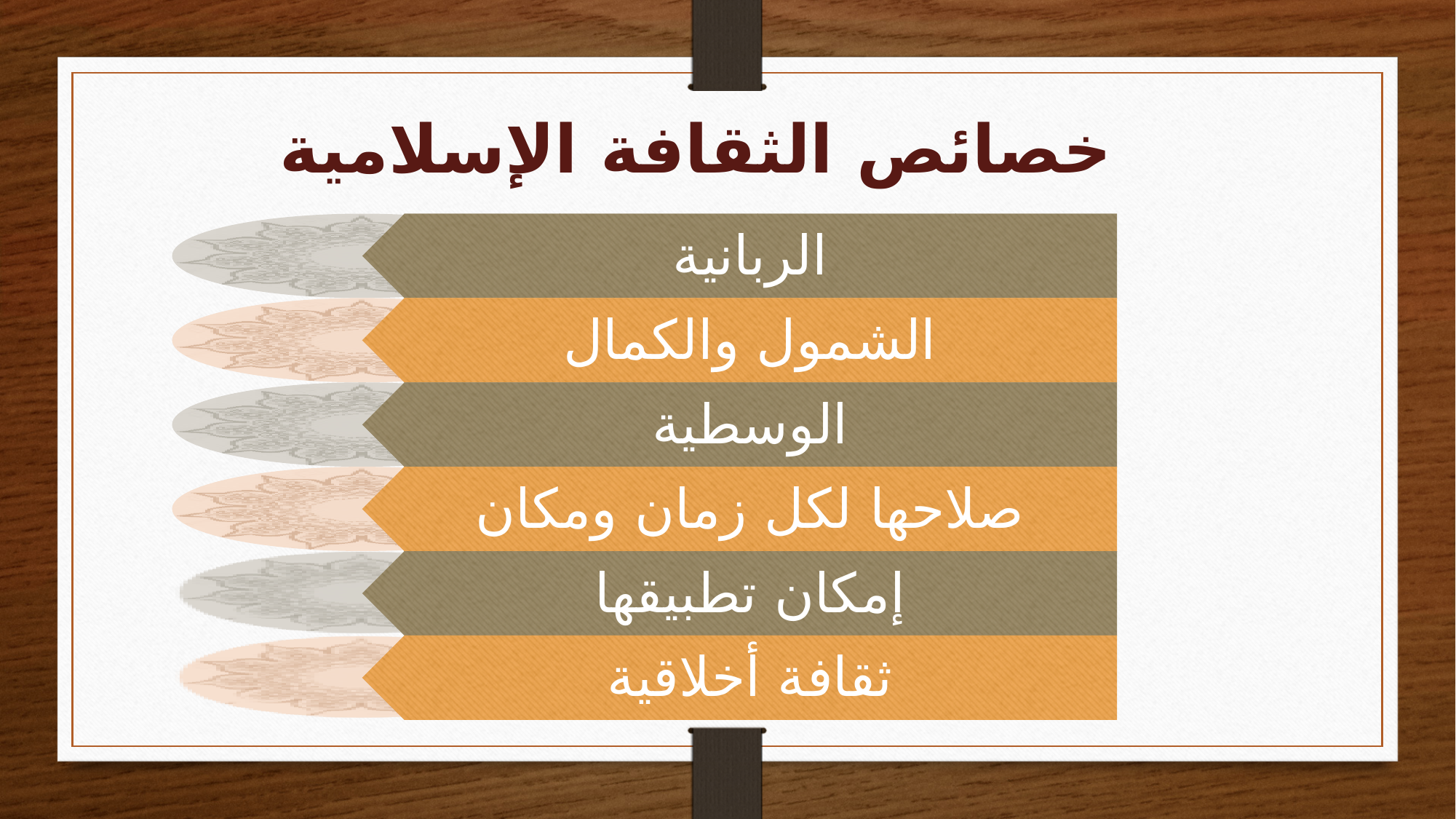

خصائص الثقافة الإسلامية
الربانية
الشمول والكمال
الوسطية
إمكان تطبيقها